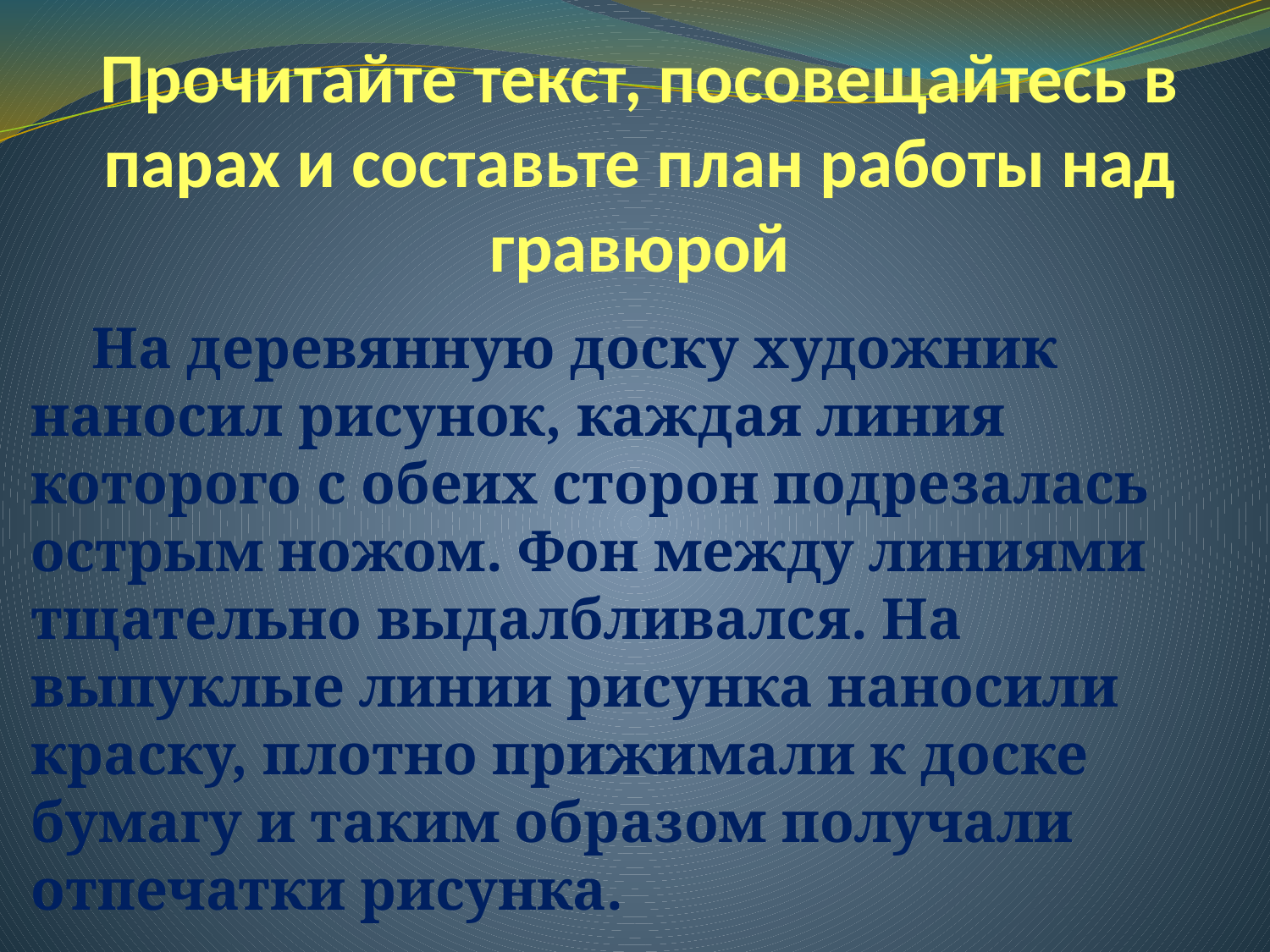

# Прочитайте текст, посовещайтесь в парах и составьте план работы над гравюрой
      На деревянную доску художник наносил рисунок, каждая линия которого с обеих сторон подрезалась острым ножом. Фон между линиями тщательно выдалбливался. На выпуклые линии рисунка наносили краску, плотно прижимали к доске бумагу и таким образом получали отпечатки рисунка.